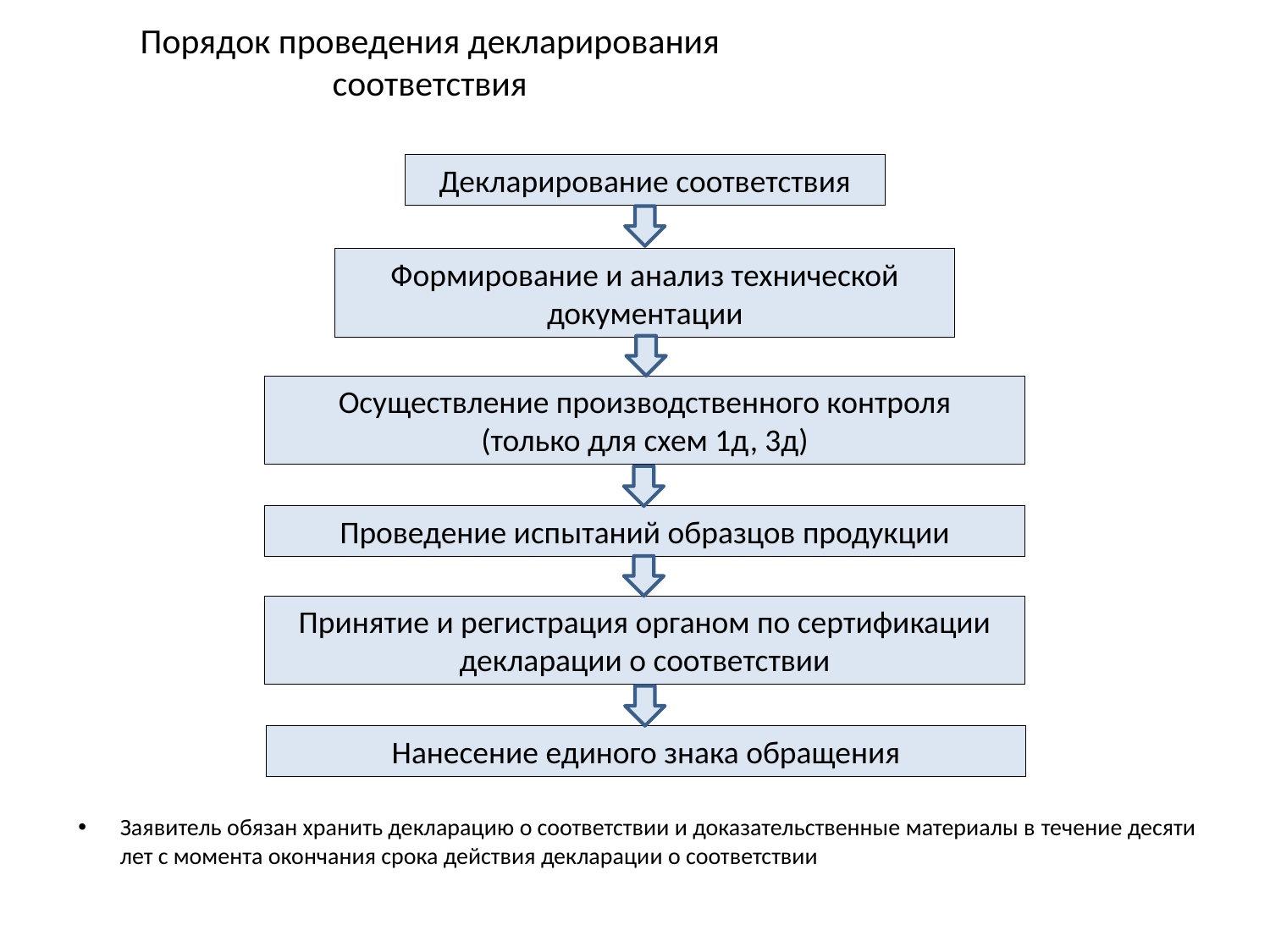

# Порядок проведения декларирования соответствия
Декларирование соответствия

Формирование и анализ технической документации

Осуществление производственного контроля
(только для схем 1д, 3д)

Проведение испытаний образцов продукции

Принятие и регистрация органом по сертификации декларации о соответствии

Нанесение единого знака обращения
Заявитель обязан хранить декларацию о соответствии и доказательственные материалы в течение десяти лет с момента окончания срока действия декларации о соответствии